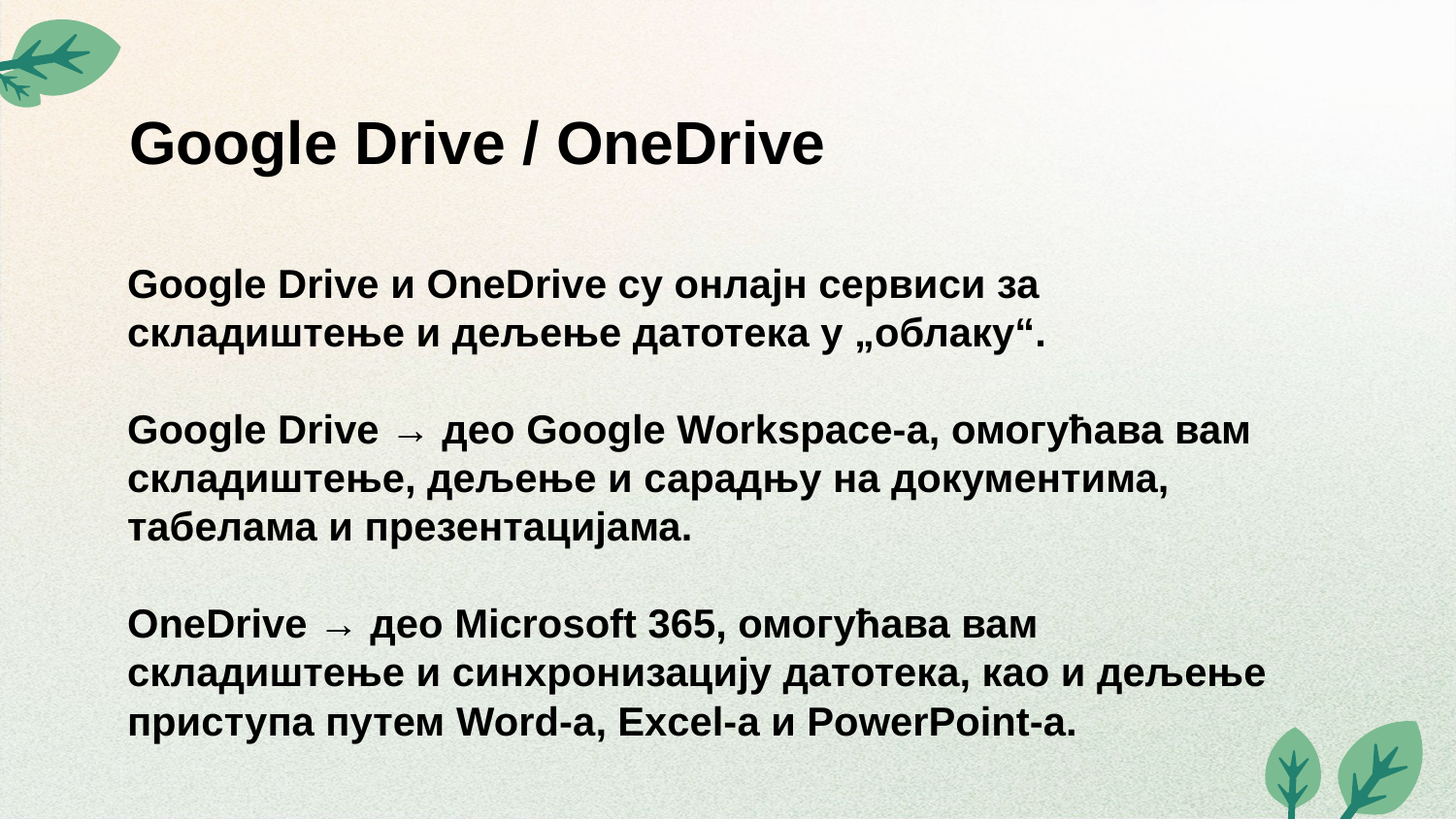

# Google Drive / OneDrive
Google Drive и OneDrive су онлајн сервиси за складиштење и дељење датотека у „облаку“.

Google Drive → део Google Workspace-а, омогућава вам складиштење, дељење и сарадњу на документима, табелама и презентацијама.

OneDrive → део Microsoft 365, омогућава вам складиштење и синхронизацију датотека, као и дељење приступа путем Word-а, Excel-а и PowerPoint-а.